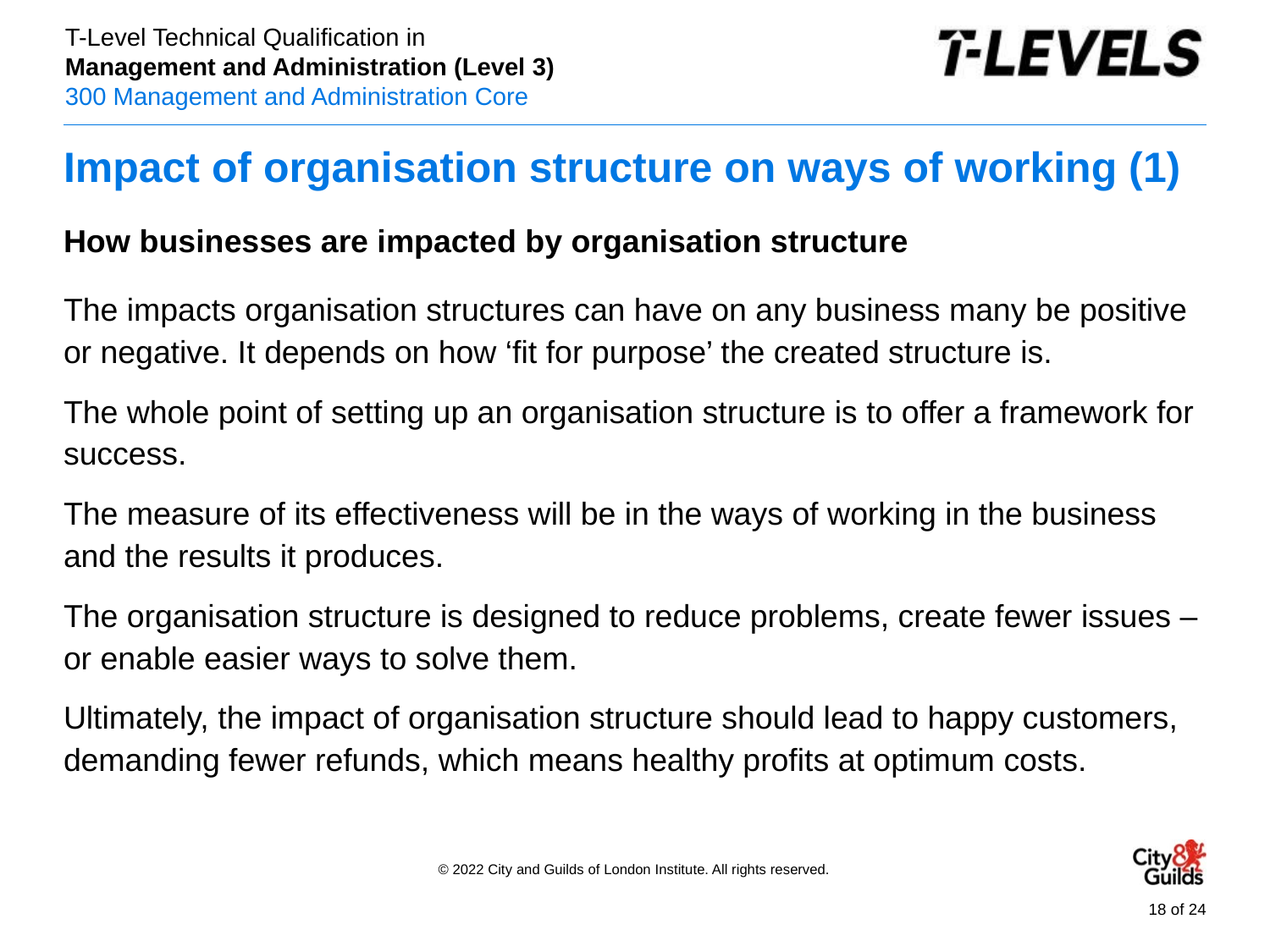

# Impact of organisation structure on ways of working (1)
How businesses are impacted by organisation structure
The impacts organisation structures can have on any business many be positive or negative. It depends on how ‘fit for purpose’ the created structure is.
The whole point of setting up an organisation structure is to offer a framework for success.
The measure of its effectiveness will be in the ways of working in the business and the results it produces.
The organisation structure is designed to reduce problems, create fewer issues – or enable easier ways to solve them.
Ultimately, the impact of organisation structure should lead to happy customers, demanding fewer refunds, which means healthy profits at optimum costs.